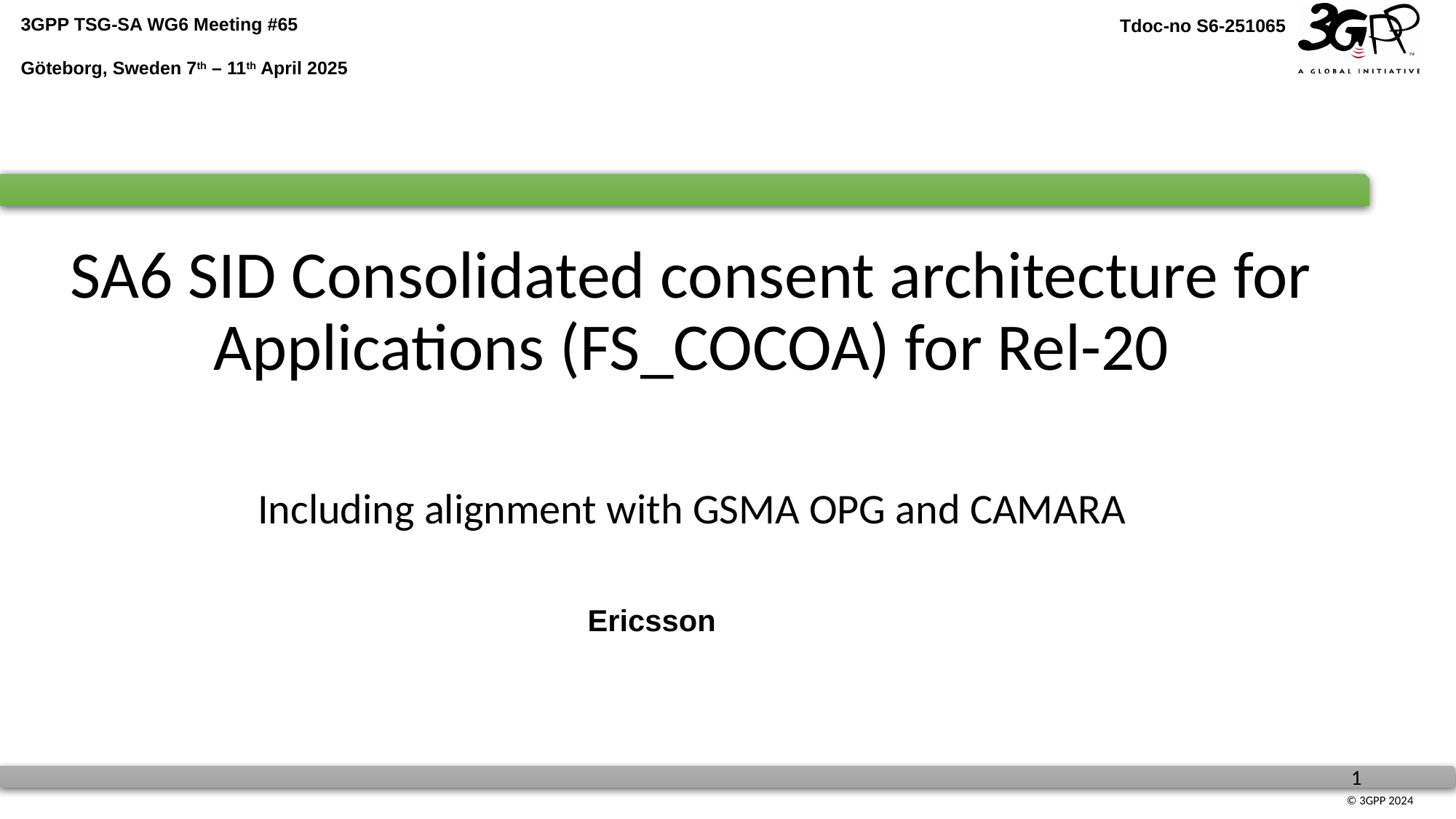

SA6 SID Consolidated consent architecture for Applications (FS_COCOA) for Rel-20

Including alignment with GSMA OPG and CAMARA

Ericsson